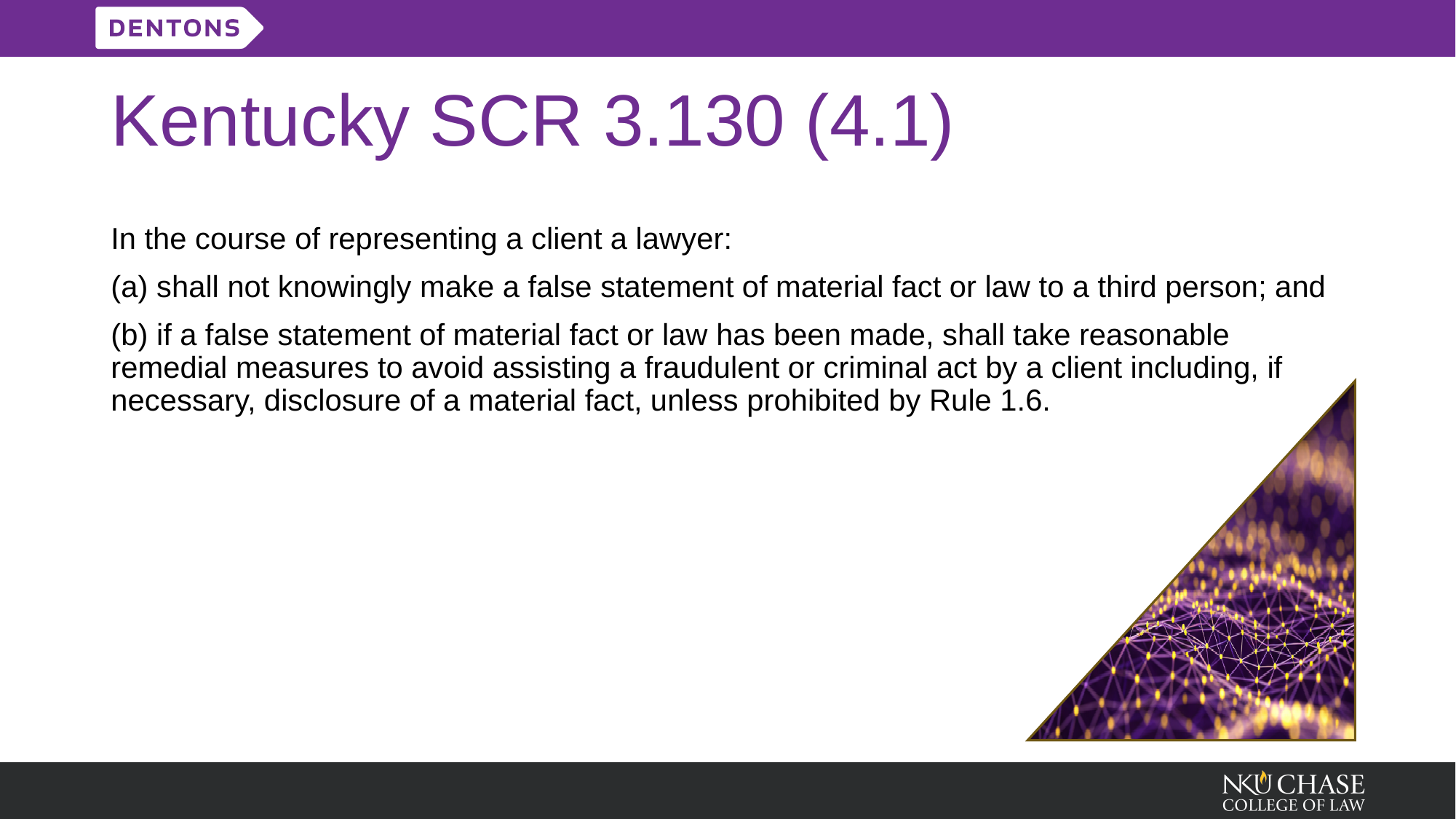

# Kentucky SCR 3.130 (4.1)
In the course of representing a client a lawyer:
(a) shall not knowingly make a false statement of material fact or law to a third person; and
(b) if a false statement of material fact or law has been made, shall take reasonable remedial measures to avoid assisting a fraudulent or criminal act by a client including, if necessary, disclosure of a material fact, unless prohibited by Rule 1.6.